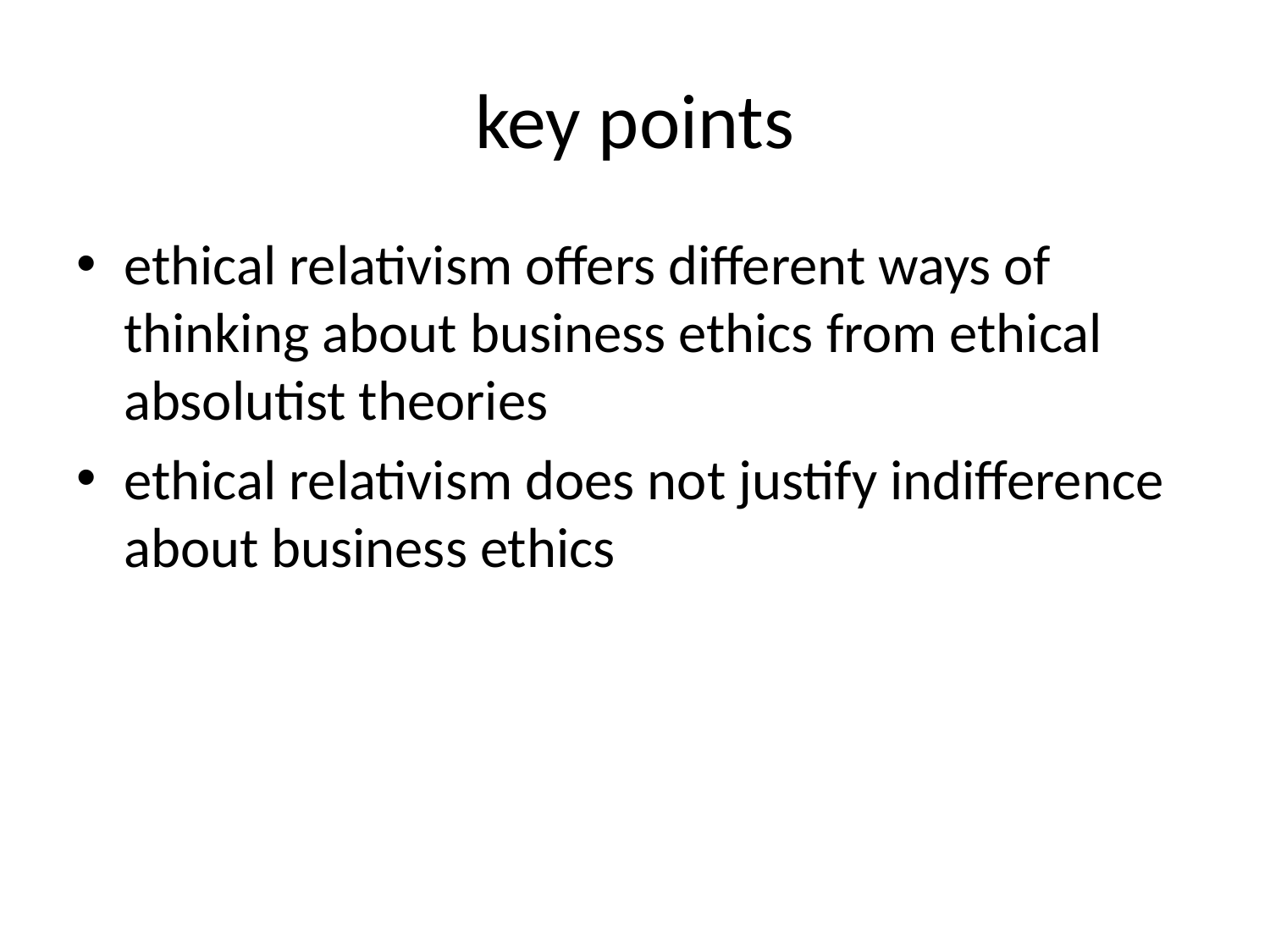

# key points
ethical relativism offers different ways of thinking about business ethics from ethical absolutist theories
ethical relativism does not justify indifference about business ethics